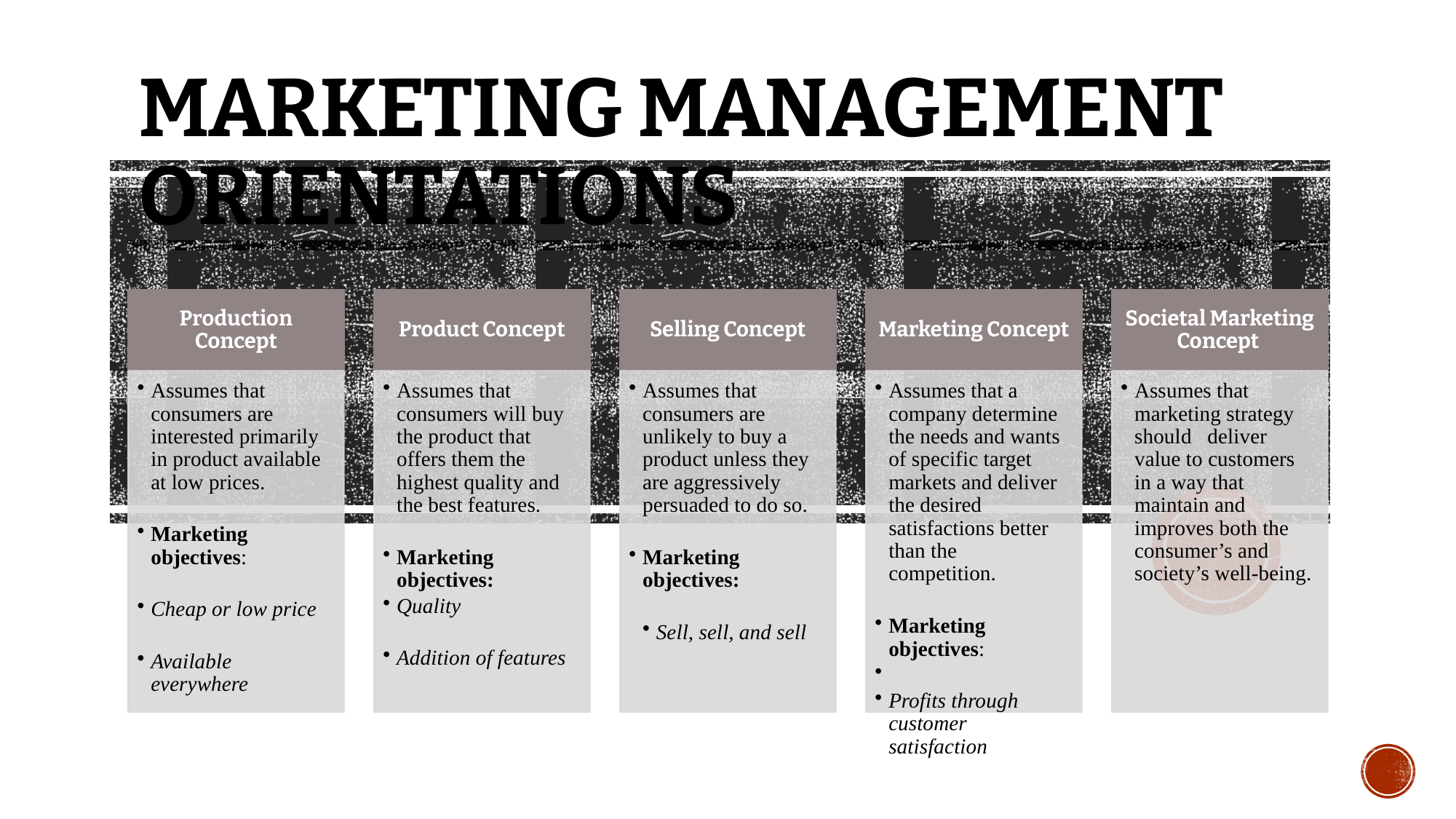

# Marketing Management Orientations

Production Concept
Assumes that consumers are interested primarily in product available at low prices.

Marketing objectives:

Cheap or low price

Available everywhere
Product Concept
Assumes that consumers will buy the product that offers them the highest quality and the best features.

Marketing objectives:
Quality

Addition of features
Selling Concept
Assumes that consumers are unlikely to buy a product unless they are aggressively persuaded to do so.

Marketing objectives:

Sell, sell, and sell
Marketing Concept
Assumes that a company determine the needs and wants of specific target markets and deliver the desired satisfactions better than the competition.

Marketing objectives:

Profits through customer satisfaction
Societal Marketing Concept
Assumes that marketing strategy should   deliver value to customers in a way that maintain and improves both the consumer’s and society’s well-being.